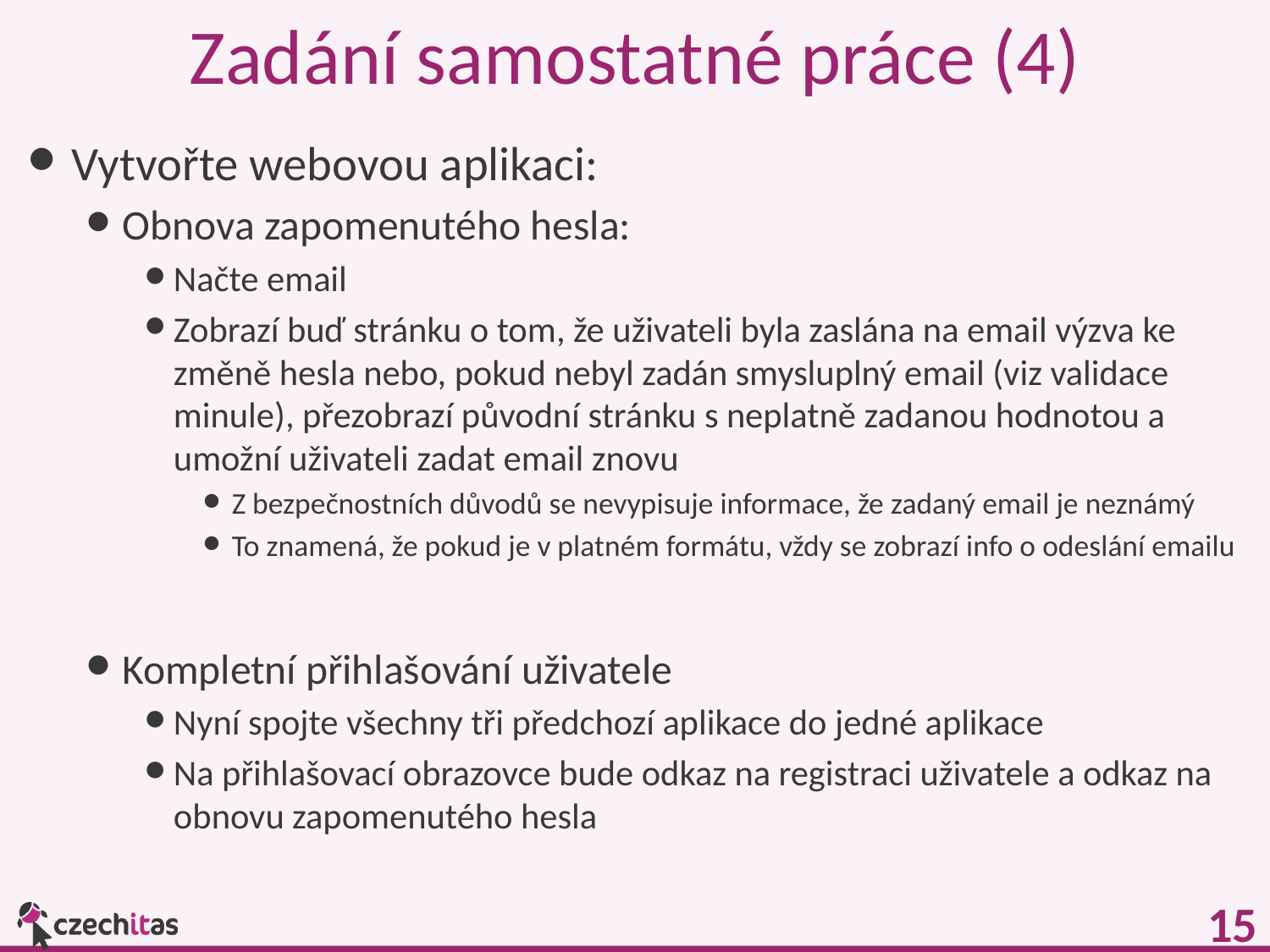

# Zadání samostatné práce (4)
Vytvořte webovou aplikaci:
Obnova zapomenutého hesla:
Načte email
Zobrazí buď stránku o tom, že uživateli byla zaslána na email výzva ke změně hesla nebo, pokud nebyl zadán smysluplný email (viz validace minule), přezobrazí původní stránku s neplatně zadanou hodnotou a umožní uživateli zadat email znovu
Z bezpečnostních důvodů se nevypisuje informace, že zadaný email je neznámý
To znamená, že pokud je v platném formátu, vždy se zobrazí info o odeslání emailu

Kompletní přihlašování uživatele
Nyní spojte všechny tři předchozí aplikace do jedné aplikace
Na přihlašovací obrazovce bude odkaz na registraci uživatele a odkaz na obnovu zapomenutého hesla
15